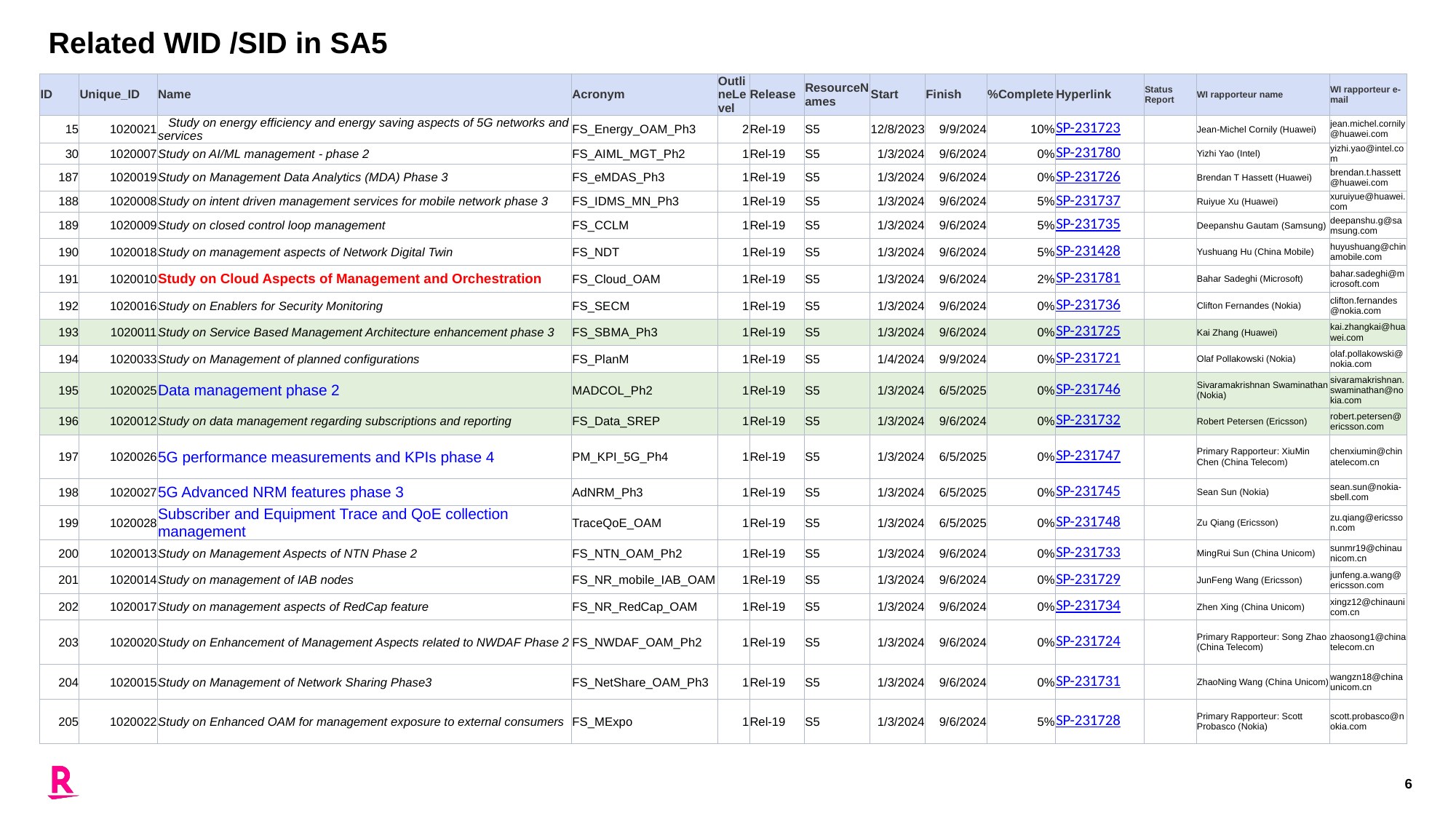

# Related WID /SID in SA5
| ID | Unique\_ID | Name | Acronym | OutlineLevel | Release | ResourceNames | Start | Finish | %Complete | Hyperlink | Status Report | WI rapporteur name | WI rapporteur e-mail |
| --- | --- | --- | --- | --- | --- | --- | --- | --- | --- | --- | --- | --- | --- |
| 15 | 1020021 | Study on energy efficiency and energy saving aspects of 5G networks and services | FS\_Energy\_OAM\_Ph3 | 2 | Rel-19 | S5 | 12/8/2023 | 9/9/2024 | 10% | SP-231723 |  | Jean-Michel Cornily (Huawei) | jean.michel.cornily@huawei.com |
| 30 | 1020007 | Study on AI/ML management - phase 2 | FS\_AIML\_MGT\_Ph2 | 1 | Rel-19 | S5 | 1/3/2024 | 9/6/2024 | 0% | SP-231780 |  | Yizhi Yao (Intel) | yizhi.yao@intel.com |
| 187 | 1020019 | Study on Management Data Analytics (MDA) Phase 3 | FS\_eMDAS\_Ph3 | 1 | Rel-19 | S5 | 1/3/2024 | 9/6/2024 | 0% | SP-231726 |  | Brendan T Hassett (Huawei) | brendan.t.hassett@huawei.com |
| 188 | 1020008 | Study on intent driven management services for mobile network phase 3 | FS\_IDMS\_MN\_Ph3 | 1 | Rel-19 | S5 | 1/3/2024 | 9/6/2024 | 5% | SP-231737 |  | Ruiyue Xu (Huawei) | xuruiyue@huawei.com |
| 189 | 1020009 | Study on closed control loop management | FS\_CCLM | 1 | Rel-19 | S5 | 1/3/2024 | 9/6/2024 | 5% | SP-231735 |  | Deepanshu Gautam (Samsung) | deepanshu.g@samsung.com |
| 190 | 1020018 | Study on management aspects of Network Digital Twin | FS\_NDT | 1 | Rel-19 | S5 | 1/3/2024 | 9/6/2024 | 5% | SP-231428 |  | Yushuang Hu (China Mobile) | huyushuang@chinamobile.com |
| 191 | 1020010 | Study on Cloud Aspects of Management and Orchestration | FS\_Cloud\_OAM | 1 | Rel-19 | S5 | 1/3/2024 | 9/6/2024 | 2% | SP-231781 |  | Bahar Sadeghi (Microsoft) | bahar.sadeghi@microsoft.com |
| 192 | 1020016 | Study on Enablers for Security Monitoring | FS\_SECM | 1 | Rel-19 | S5 | 1/3/2024 | 9/6/2024 | 0% | SP-231736 |  | Clifton Fernandes (Nokia) | clifton.fernandes@nokia.com |
| 193 | 1020011 | Study on Service Based Management Architecture enhancement phase 3 | FS\_SBMA\_Ph3 | 1 | Rel-19 | S5 | 1/3/2024 | 9/6/2024 | 0% | SP-231725 |  | Kai Zhang (Huawei) | kai.zhangkai@huawei.com |
| 194 | 1020033 | Study on Management of planned configurations | FS\_PlanM | 1 | Rel-19 | S5 | 1/4/2024 | 9/9/2024 | 0% | SP-231721 |  | Olaf Pollakowski (Nokia) | olaf.pollakowski@nokia.com |
| 195 | 1020025 | Data management phase 2 | MADCOL\_Ph2 | 1 | Rel-19 | S5 | 1/3/2024 | 6/5/2025 | 0% | SP-231746 |  | Sivaramakrishnan Swaminathan (Nokia) | sivaramakrishnan.swaminathan@nokia.com |
| 196 | 1020012 | Study on data management regarding subscriptions and reporting | FS\_Data\_SREP | 1 | Rel-19 | S5 | 1/3/2024 | 9/6/2024 | 0% | SP-231732 |  | Robert Petersen (Ericsson) | robert.petersen@ericsson.com |
| 197 | 1020026 | 5G performance measurements and KPIs phase 4 | PM\_KPI\_5G\_Ph4 | 1 | Rel-19 | S5 | 1/3/2024 | 6/5/2025 | 0% | SP-231747 |  | Primary Rapporteur: XiuMin Chen (China Telecom) | chenxiumin@chinatelecom.cn |
| 198 | 1020027 | 5G Advanced NRM features phase 3 | AdNRM\_Ph3 | 1 | Rel-19 | S5 | 1/3/2024 | 6/5/2025 | 0% | SP-231745 |  | Sean Sun (Nokia) | sean.sun@nokia-sbell.com |
| 199 | 1020028 | Subscriber and Equipment Trace and QoE collection management | TraceQoE\_OAM | 1 | Rel-19 | S5 | 1/3/2024 | 6/5/2025 | 0% | SP-231748 |  | Zu Qiang (Ericsson) | zu.qiang@ericsson.com |
| 200 | 1020013 | Study on Management Aspects of NTN Phase 2 | FS\_NTN\_OAM\_Ph2 | 1 | Rel-19 | S5 | 1/3/2024 | 9/6/2024 | 0% | SP-231733 |  | MingRui Sun (China Unicom) | sunmr19@chinaunicom.cn |
| 201 | 1020014 | Study on management of IAB nodes | FS\_NR\_mobile\_IAB\_OAM | 1 | Rel-19 | S5 | 1/3/2024 | 9/6/2024 | 0% | SP-231729 |  | JunFeng Wang (Ericsson) | junfeng.a.wang@ericsson.com |
| 202 | 1020017 | Study on management aspects of RedCap feature | FS\_NR\_RedCap\_OAM | 1 | Rel-19 | S5 | 1/3/2024 | 9/6/2024 | 0% | SP-231734 |  | Zhen Xing (China Unicom) | xingz12@chinaunicom.cn |
| 203 | 1020020 | Study on Enhancement of Management Aspects related to NWDAF Phase 2 | FS\_NWDAF\_OAM\_Ph2 | 1 | Rel-19 | S5 | 1/3/2024 | 9/6/2024 | 0% | SP-231724 |  | Primary Rapporteur: Song Zhao (China Telecom) | zhaosong1@chinatelecom.cn |
| 204 | 1020015 | Study on Management of Network Sharing Phase3 | FS\_NetShare\_OAM\_Ph3 | 1 | Rel-19 | S5 | 1/3/2024 | 9/6/2024 | 0% | SP-231731 |  | ZhaoNing Wang (China Unicom) | wangzn18@chinaunicom.cn |
| 205 | 1020022 | Study on Enhanced OAM for management exposure to external consumers | FS\_MExpo | 1 | Rel-19 | S5 | 1/3/2024 | 9/6/2024 | 5% | SP-231728 |  | Primary Rapporteur: Scott Probasco (Nokia) | scott.probasco@nokia.com |